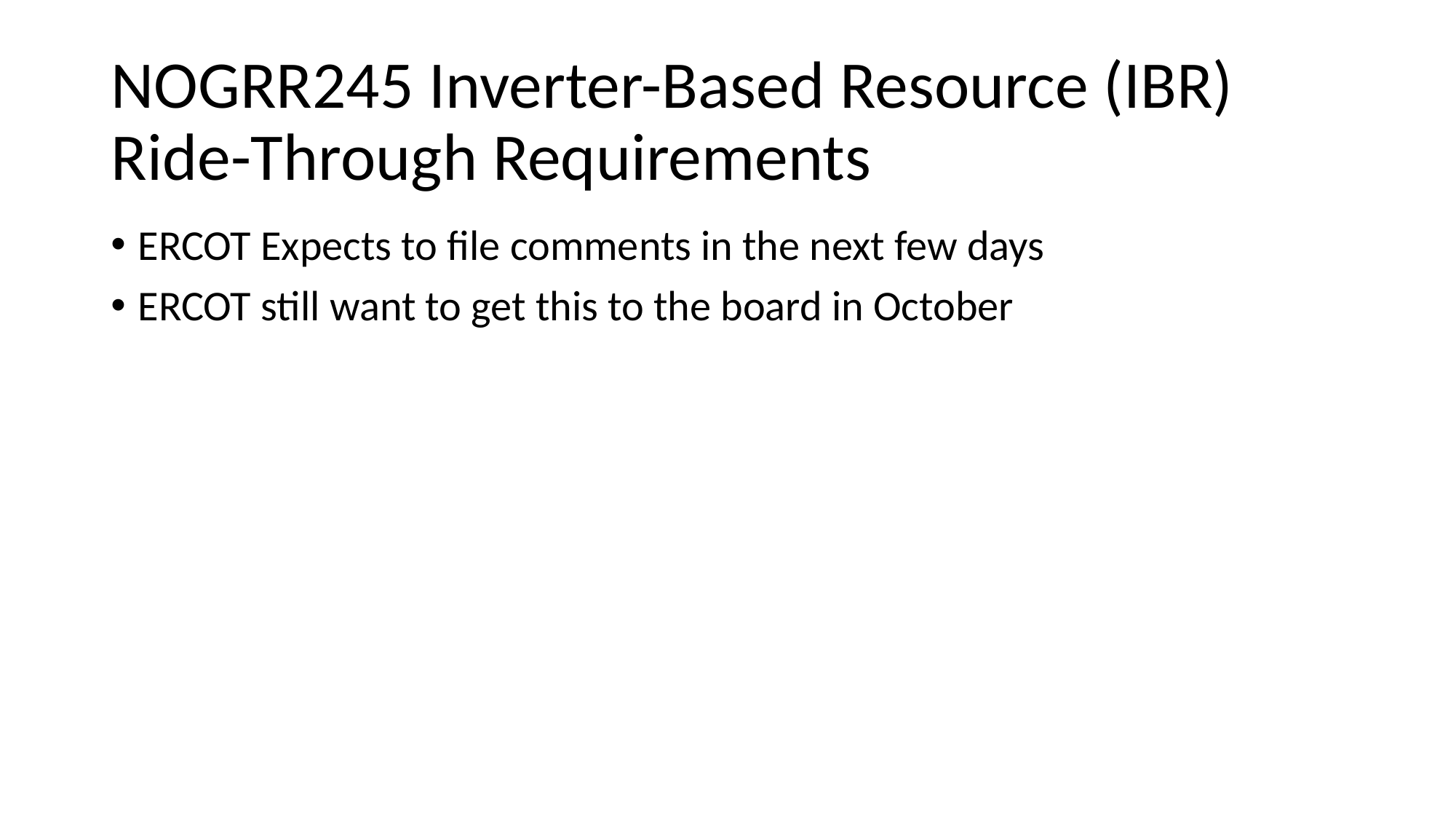

# NOGRR245 Inverter-Based Resource (IBR) Ride-Through Requirements
ERCOT Expects to file comments in the next few days
ERCOT still want to get this to the board in October